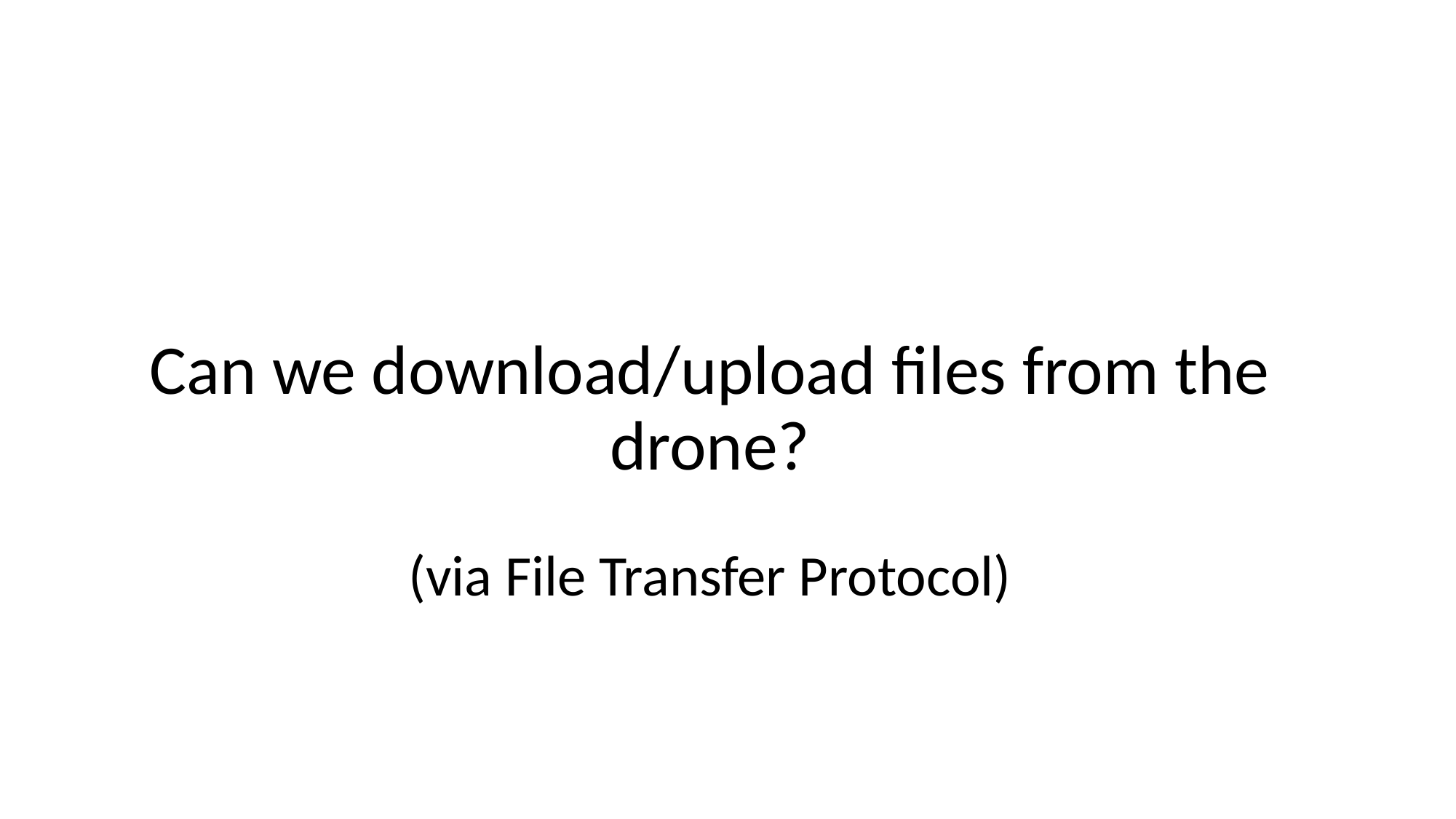

# Can we download/upload files from the drone? (via File Transfer Protocol)